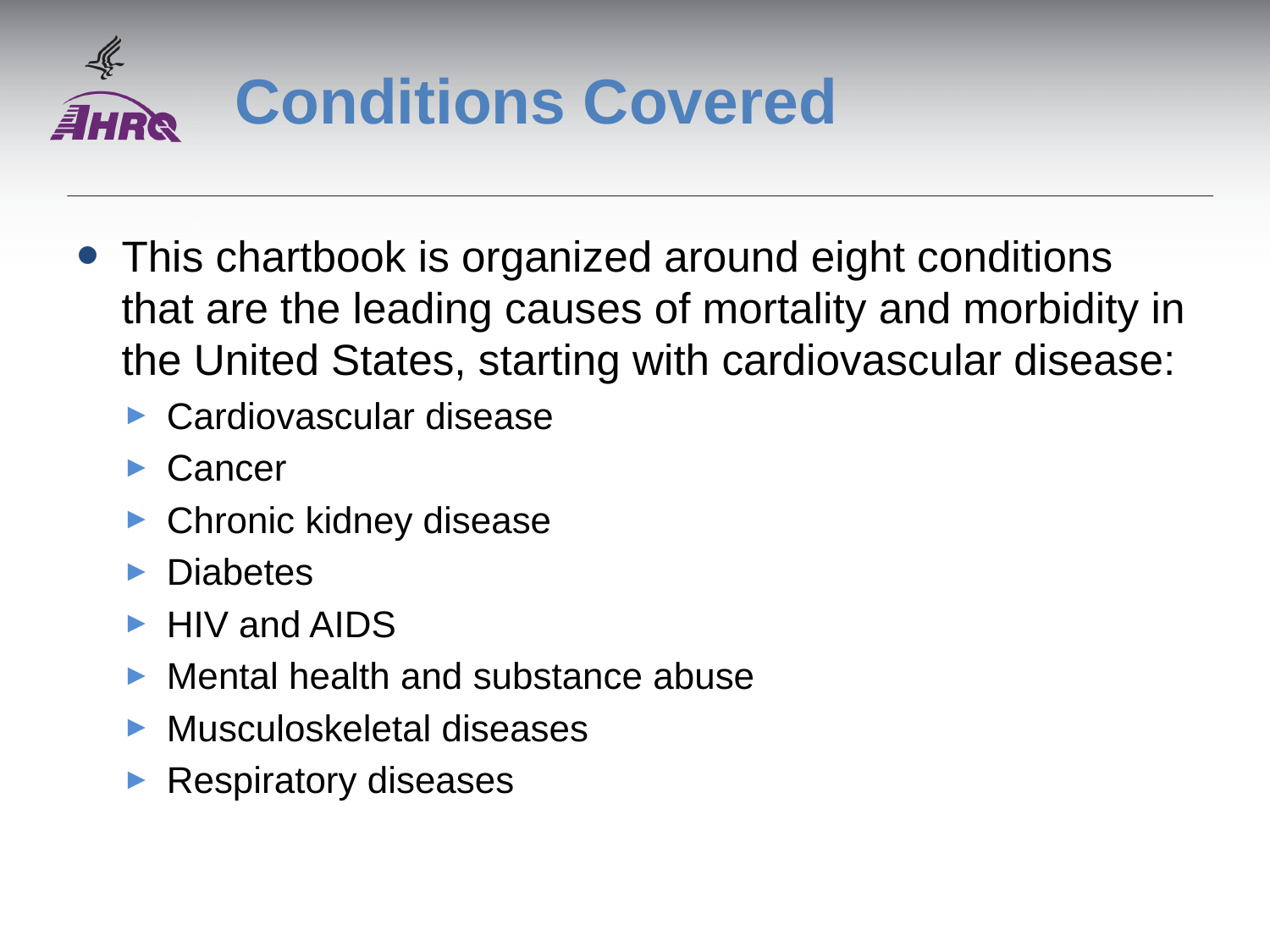

# Conditions Covered
This chartbook is organized around eight conditions that are the leading causes of mortality and morbidity in the United States, starting with cardiovascular disease:
Cardiovascular disease
Cancer
Chronic kidney disease
Diabetes
HIV and AIDS
Mental health and substance abuse
Musculoskeletal diseases
Respiratory diseases